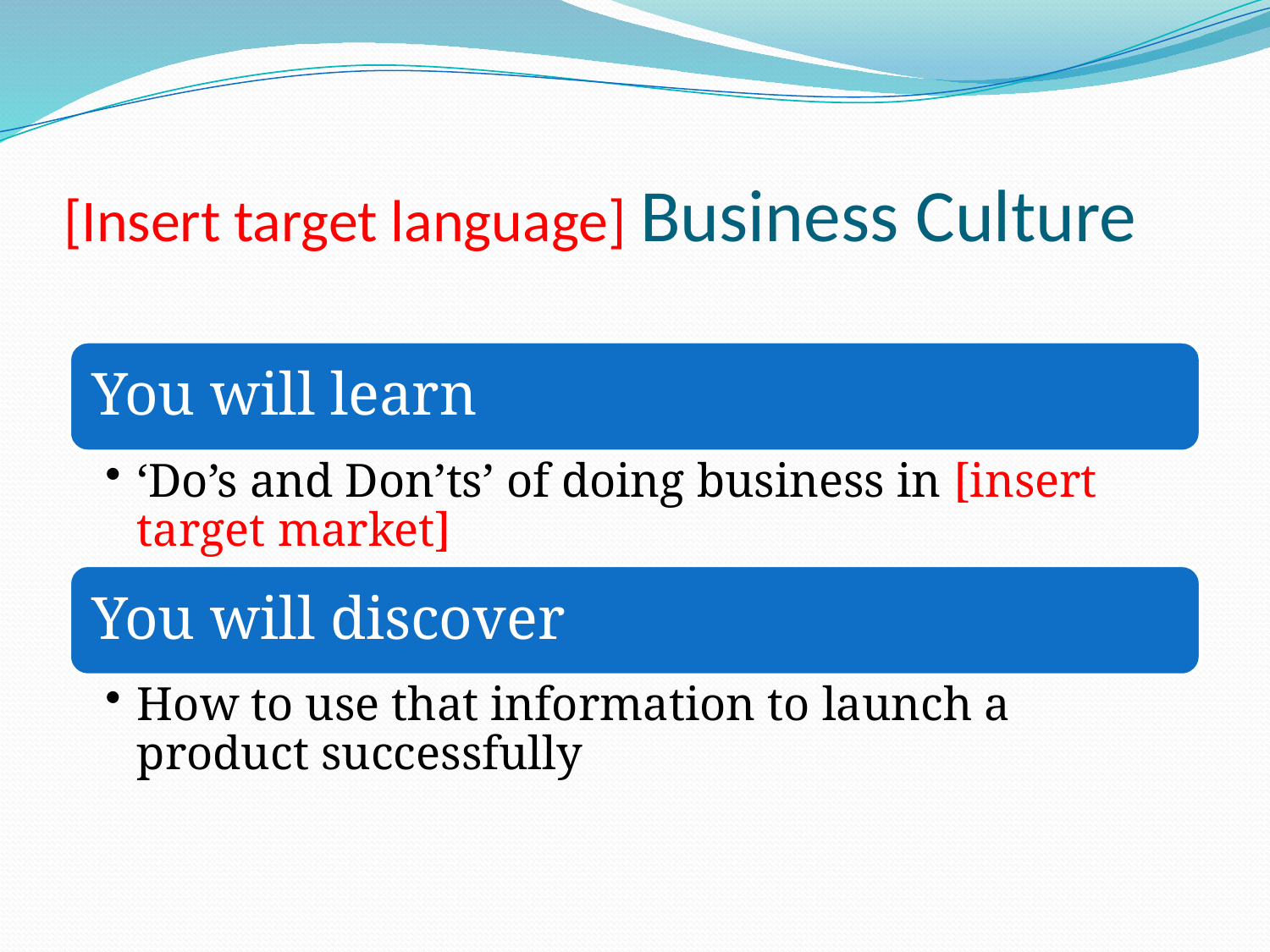

# [Insert target language] Business Culture
You will learn
‘Do’s and Don’ts’ of doing business in [insert target market]
You will discover
How to use that information to launch a product successfully